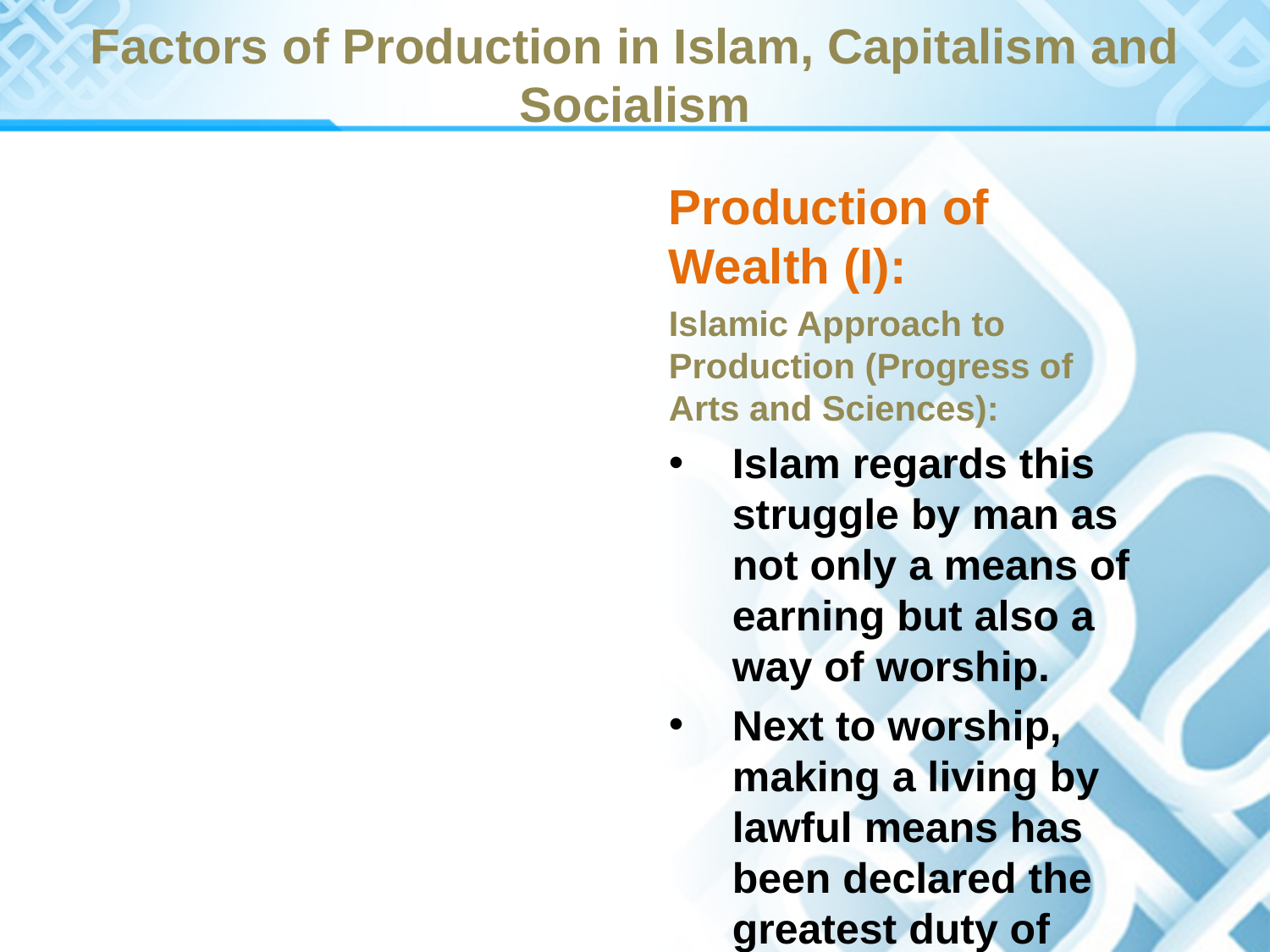

Factors of Production in Islam, Capitalism and Socialism
Production of Wealth (I):
Islamic Approach to Production (Progress of Arts and Sciences):
Islam regards this struggle by man as not only a means of earning but also a way of worship.
Next to worship, making a living by lawful means has been declared the greatest duty of man.